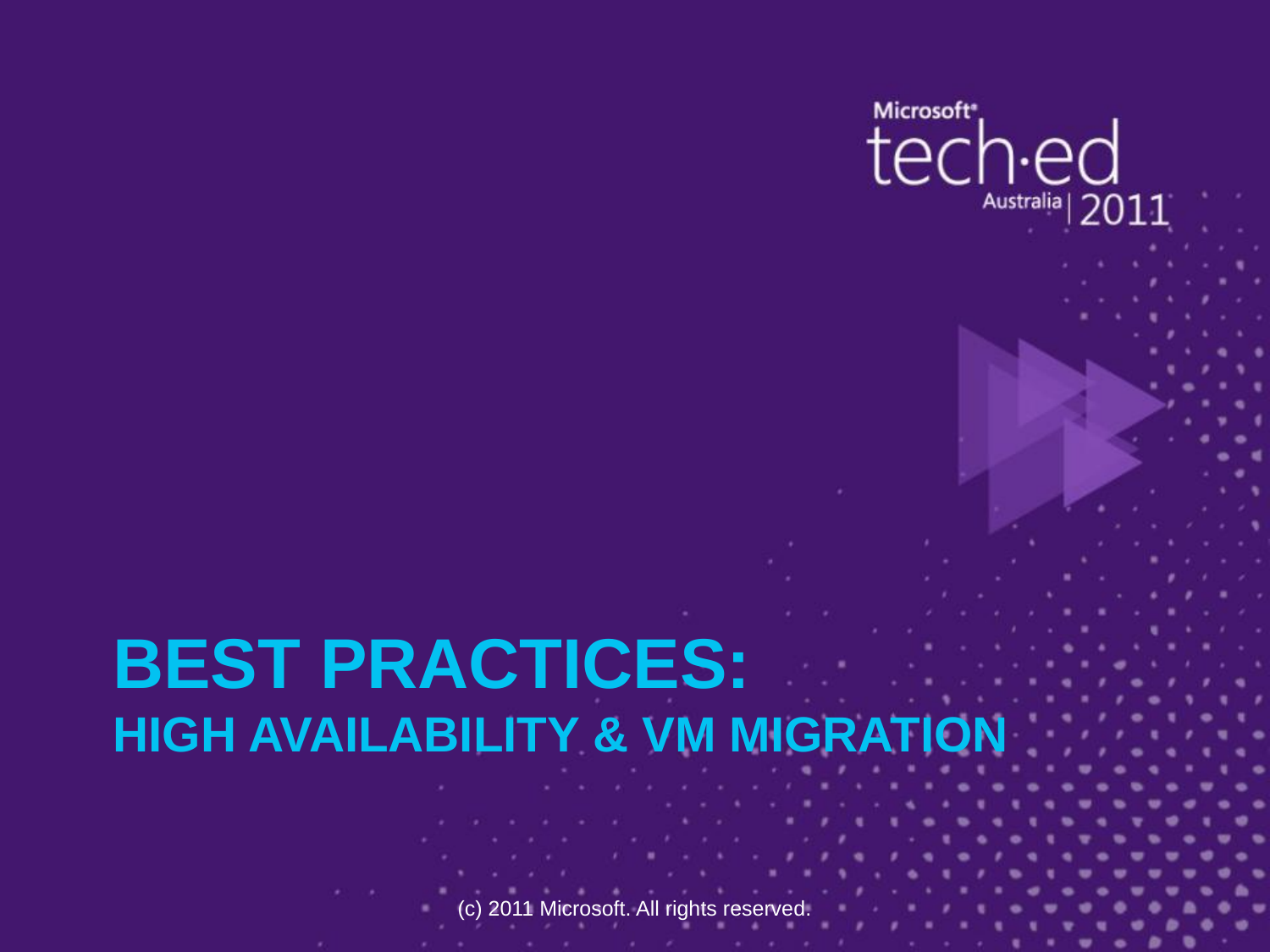

# Best Practices: High Availability & VM Migration
(c) 2011 Microsoft. All rights reserved.